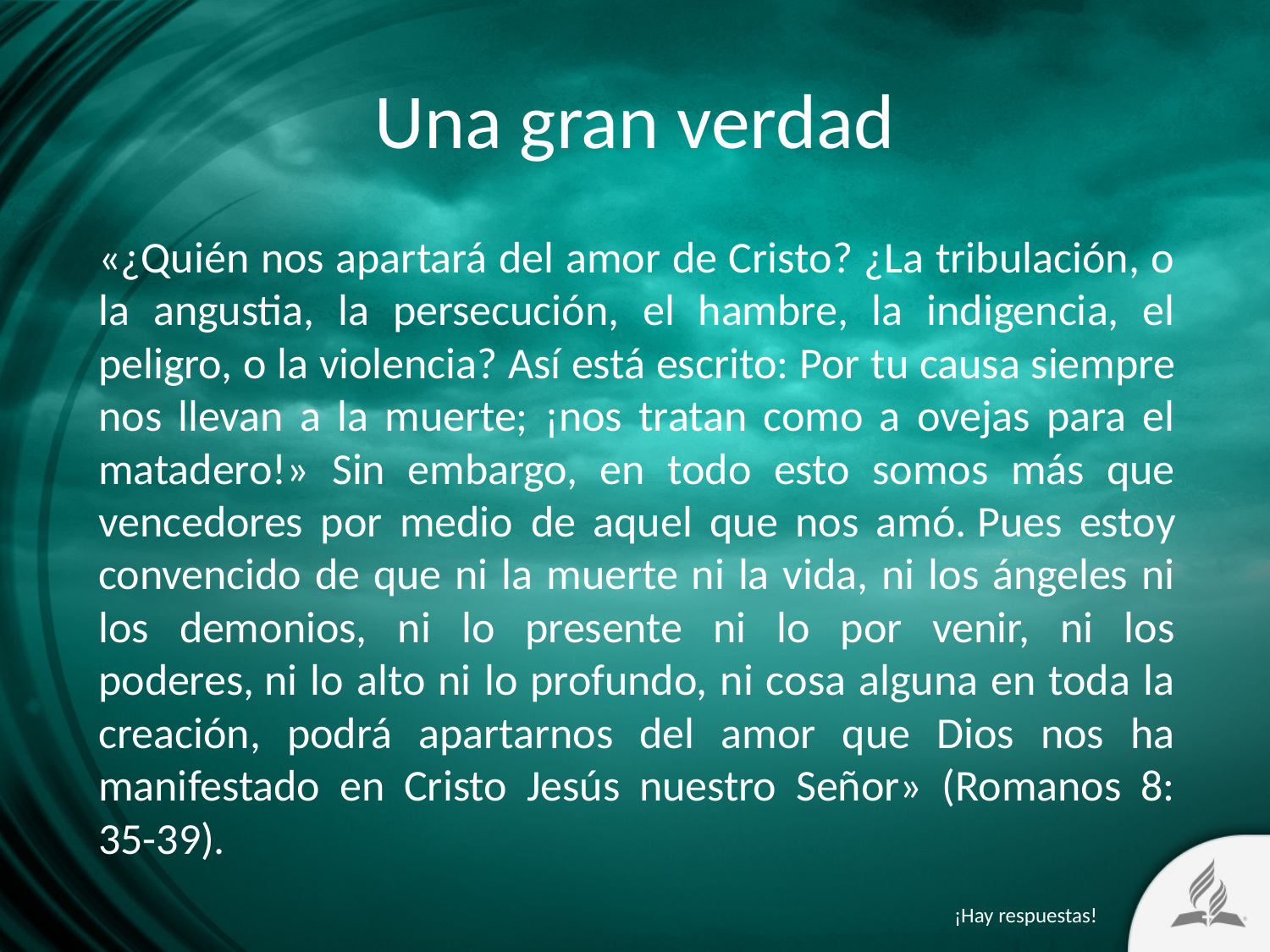

# Una gran verdad
«¿Quién nos apartará del amor de Cristo? ¿La tribulación, o la angustia, la persecución, el hambre, la indigencia, el peligro, o la violencia? Así está escrito: Por tu causa siempre nos llevan a la muerte; ¡nos tratan como a ovejas para el matadero!» Sin embargo, en todo esto somos más que vencedores por medio de aquel que nos amó. Pues estoy convencido de que ni la muerte ni la vida, ni los ángeles ni los demonios, ni lo presente ni lo por venir, ni los poderes, ni lo alto ni lo profundo, ni cosa alguna en toda la creación, podrá apartarnos del amor que Dios nos ha manifestado en Cristo Jesús nuestro Señor» (Romanos 8: 35-39).
¡Hay respuestas!